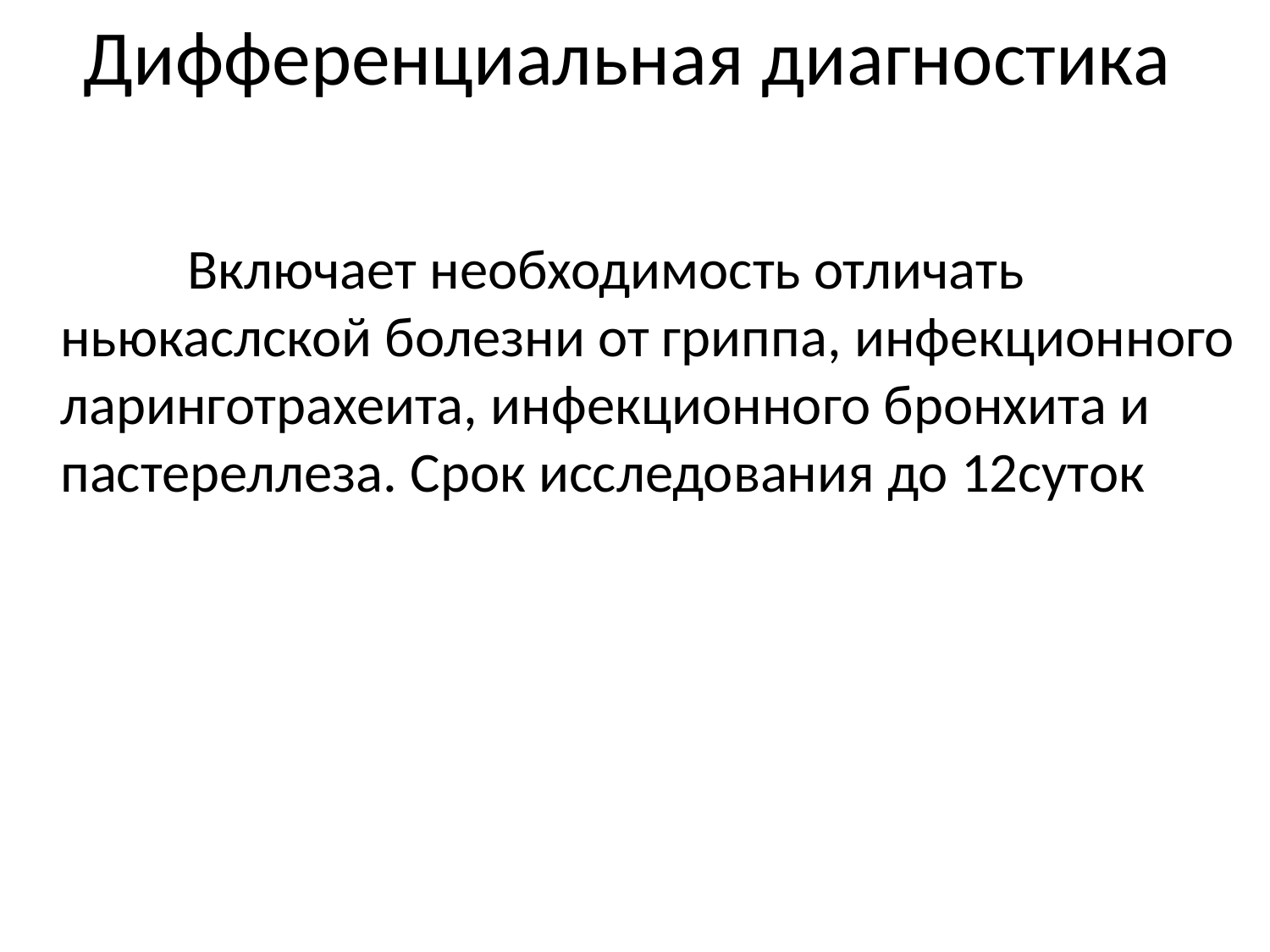

# Дифференциальная диагностика
		Включает необходимость отличать ньюкаслской болезни от гриппа, инфекционного ларинготрахеита, инфекционного бронхита и пастереллеза. Срок исследования до 12суток